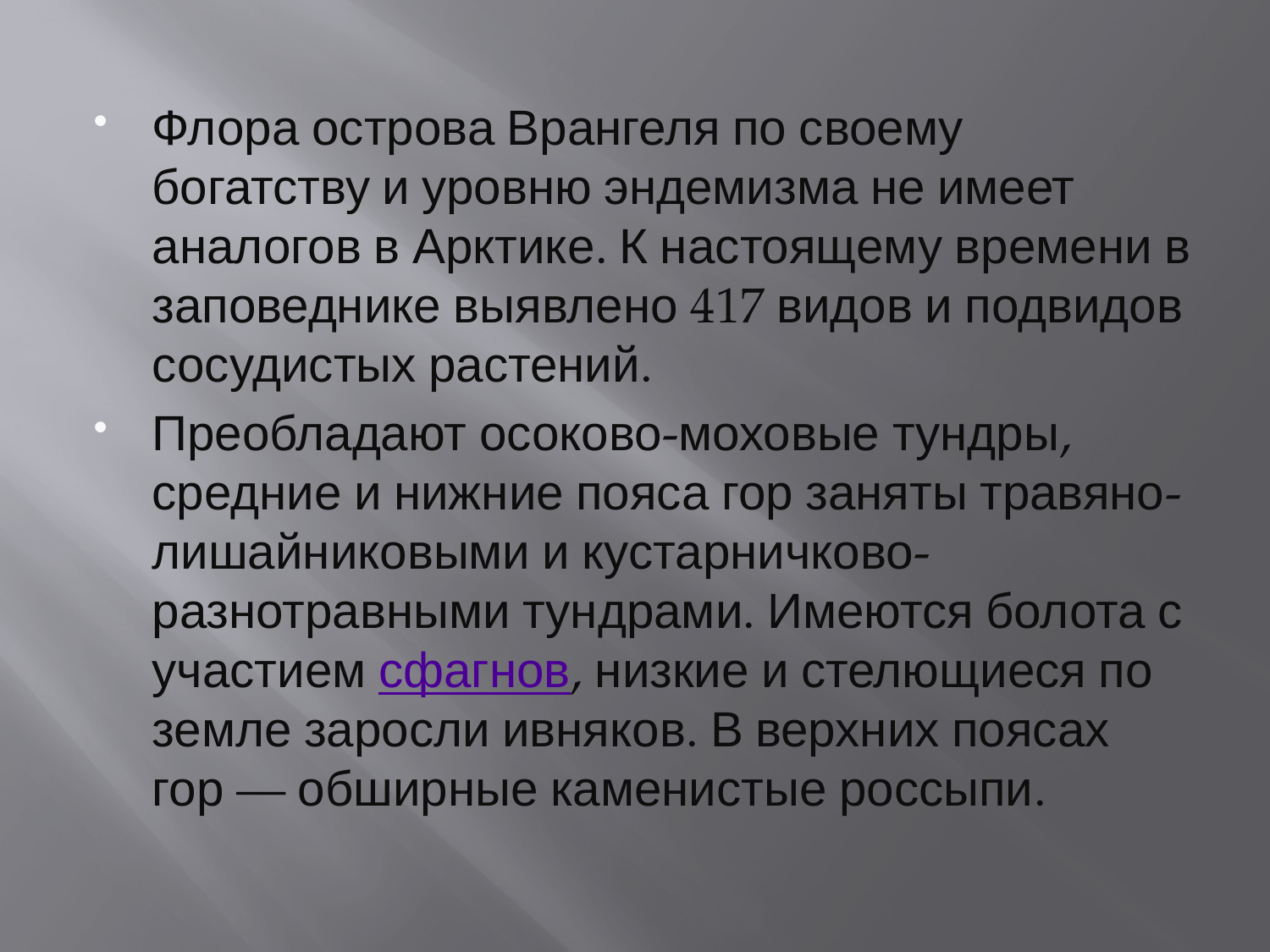

#
Флора острова Врангеля по своему богатству и уровню эндемизма не имеет аналогов в Арктике. К настоящему времени в заповеднике выявлено 417 видов и подвидов сосудистых растений.
Преобладают осоково-моховые тундры, средние и нижние пояса гор заняты травяно-лишайниковыми и кустарничково-разнотравными тундрами. Имеются болота с участием сфагнов, низкие и стелющиеся по земле заросли ивняков. В верхних поясах гор — обширные каменистые россыпи.